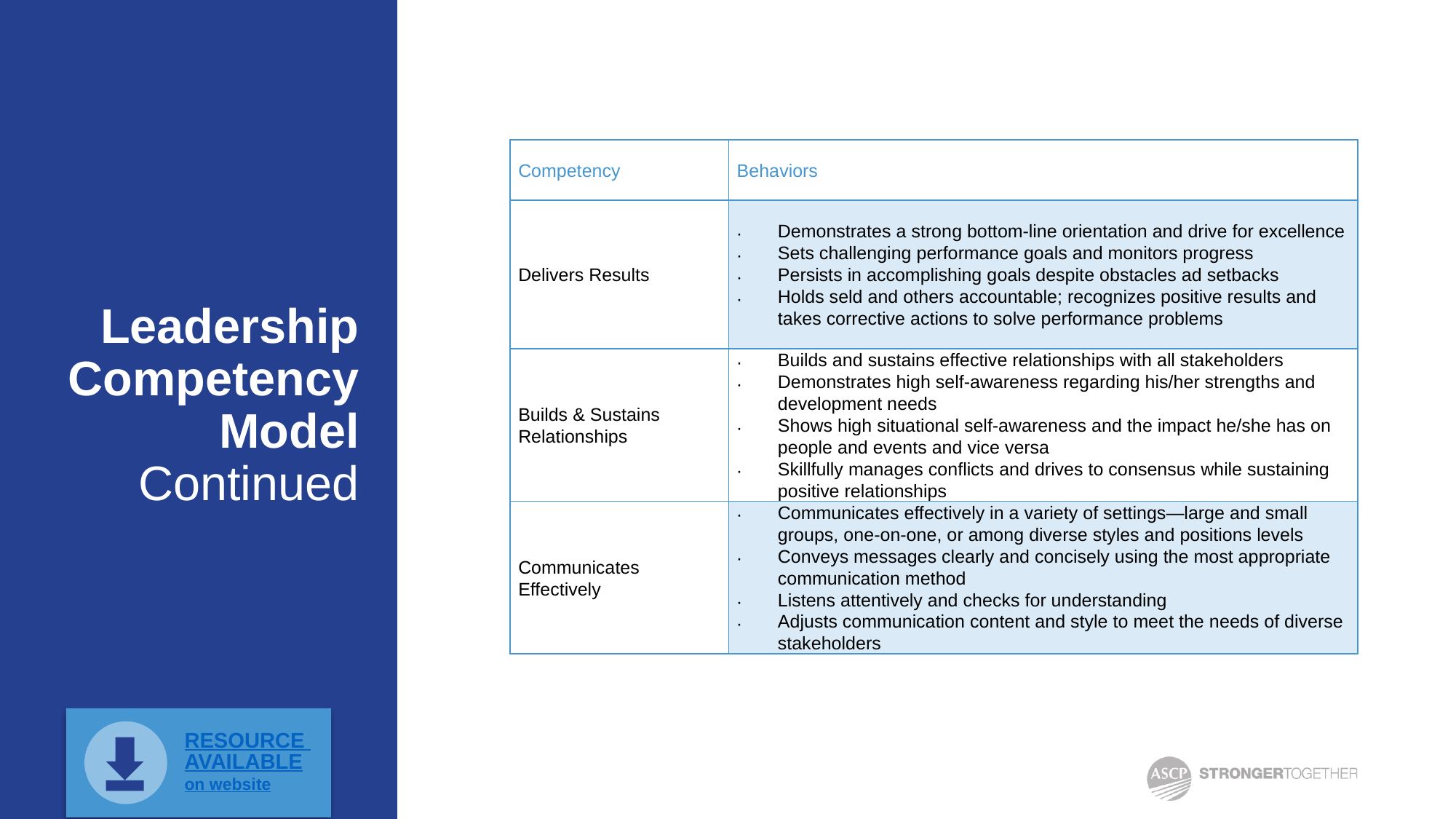

| Competency | Behaviors |
| --- | --- |
| Delivers Results | Demonstrates a strong bottom-line orientation and drive for excellence Sets challenging performance goals and monitors progress Persists in accomplishing goals despite obstacles ad setbacks Holds seld and others accountable; recognizes positive results and takes corrective actions to solve performance problems |
| Builds & Sustains Relationships | Builds and sustains effective relationships with all stakeholders Demonstrates high self-awareness regarding his/her strengths and development needs Shows high situational self-awareness and the impact he/she has on people and events and vice versa Skillfully manages conflicts and drives to consensus while sustaining positive relationships |
| Communicates Effectively | Communicates effectively in a variety of settings—large and small groups, one-on-one, or among diverse styles and positions levels Conveys messages clearly and concisely using the most appropriate communication method Listens attentively and checks for understanding Adjusts communication content and style to meet the needs of diverse stakeholders |
# Leadership Competency Model Continued

RESOURCE AVAILABLE
on website